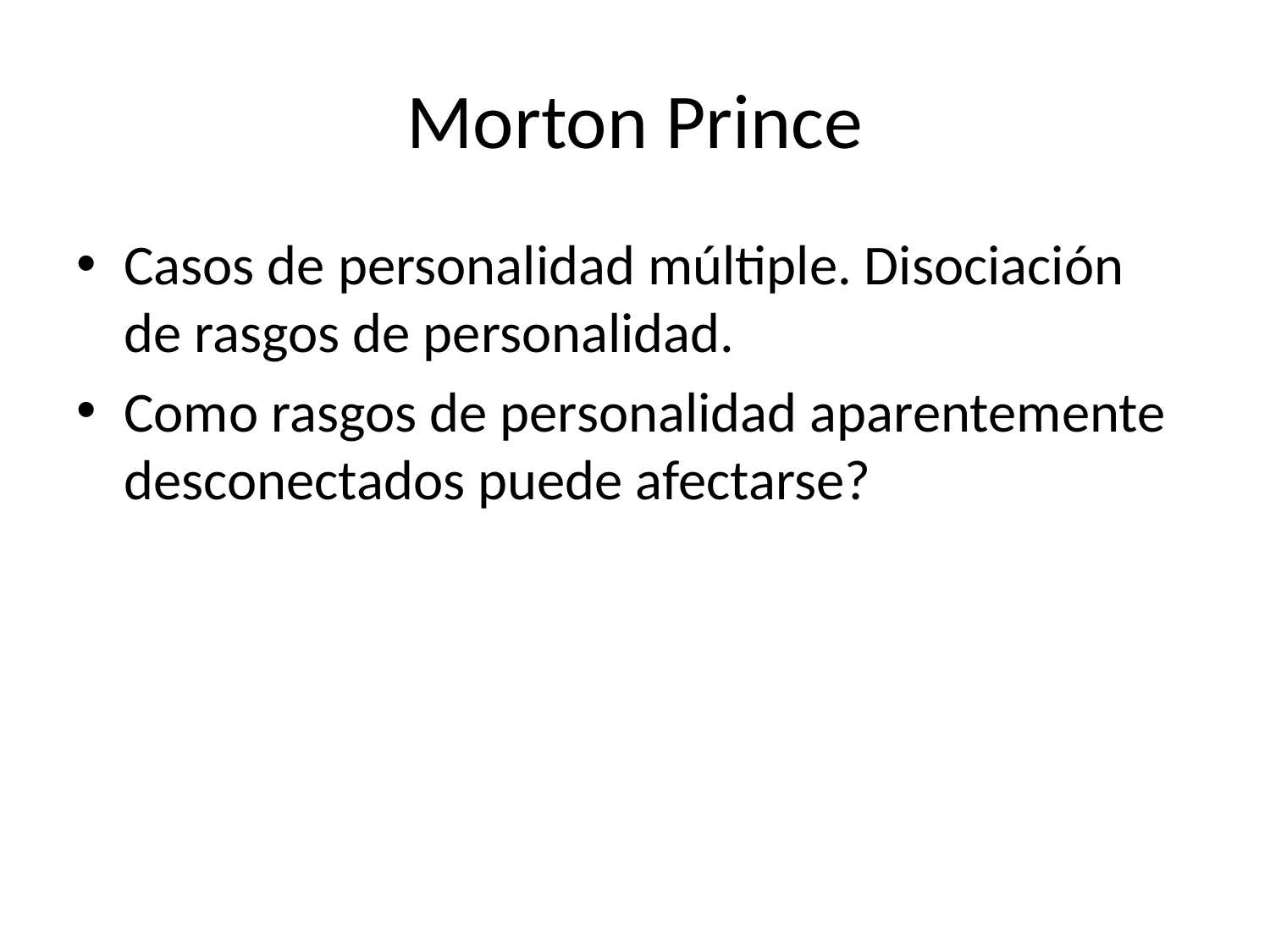

# Morton Prince
Casos de personalidad múltiple. Disociación de rasgos de personalidad.
Como rasgos de personalidad aparentemente desconectados puede afectarse?